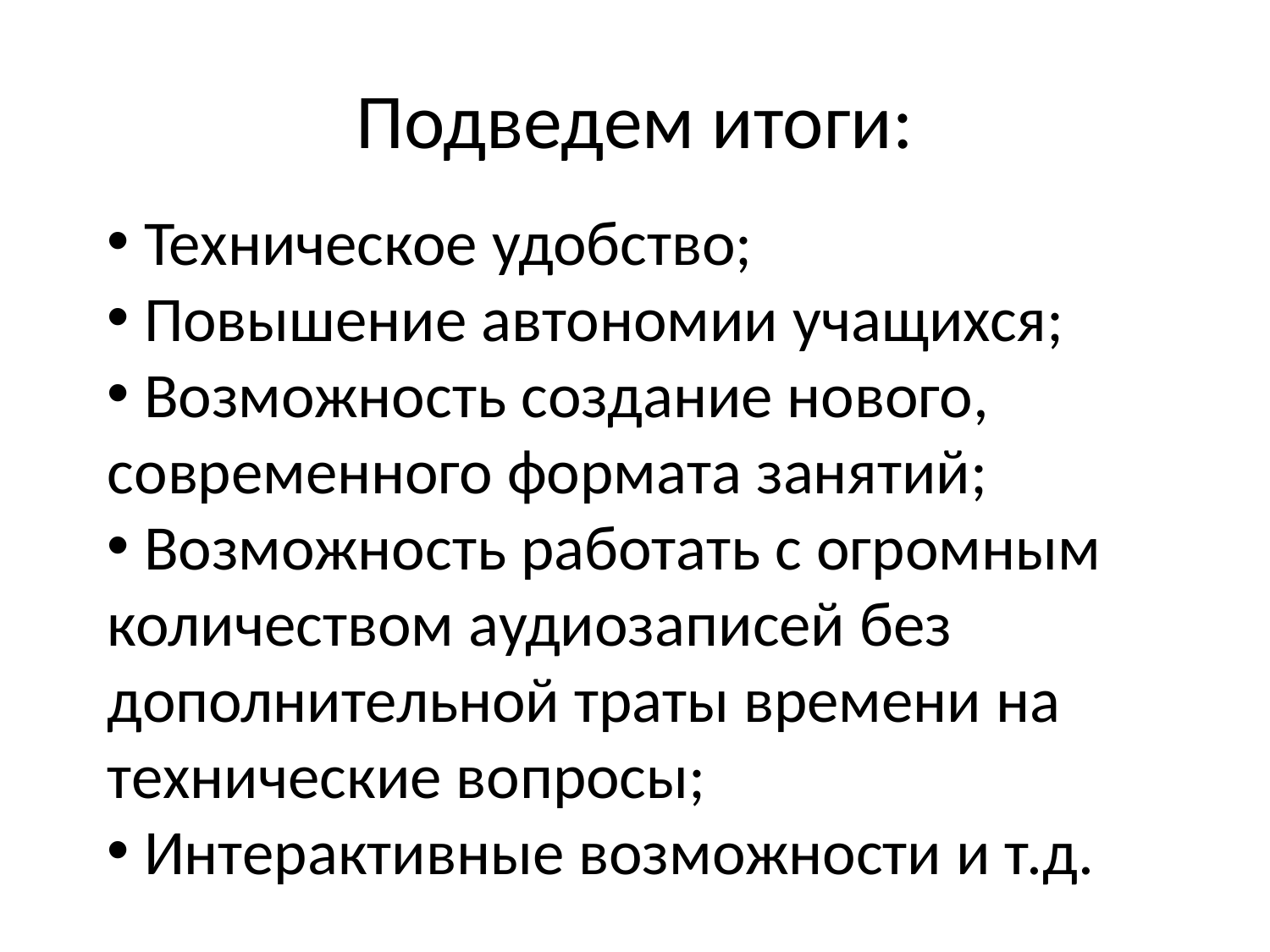

# Подведем итоги:
 Техническое удобство;
 Повышение автономии учащихся;
 Возможность создание нового, современного формата занятий;
 Возможность работать с огромным количеством аудиозаписей без дополнительной траты времени на технические вопросы;
 Интерактивные возможности и т.д.